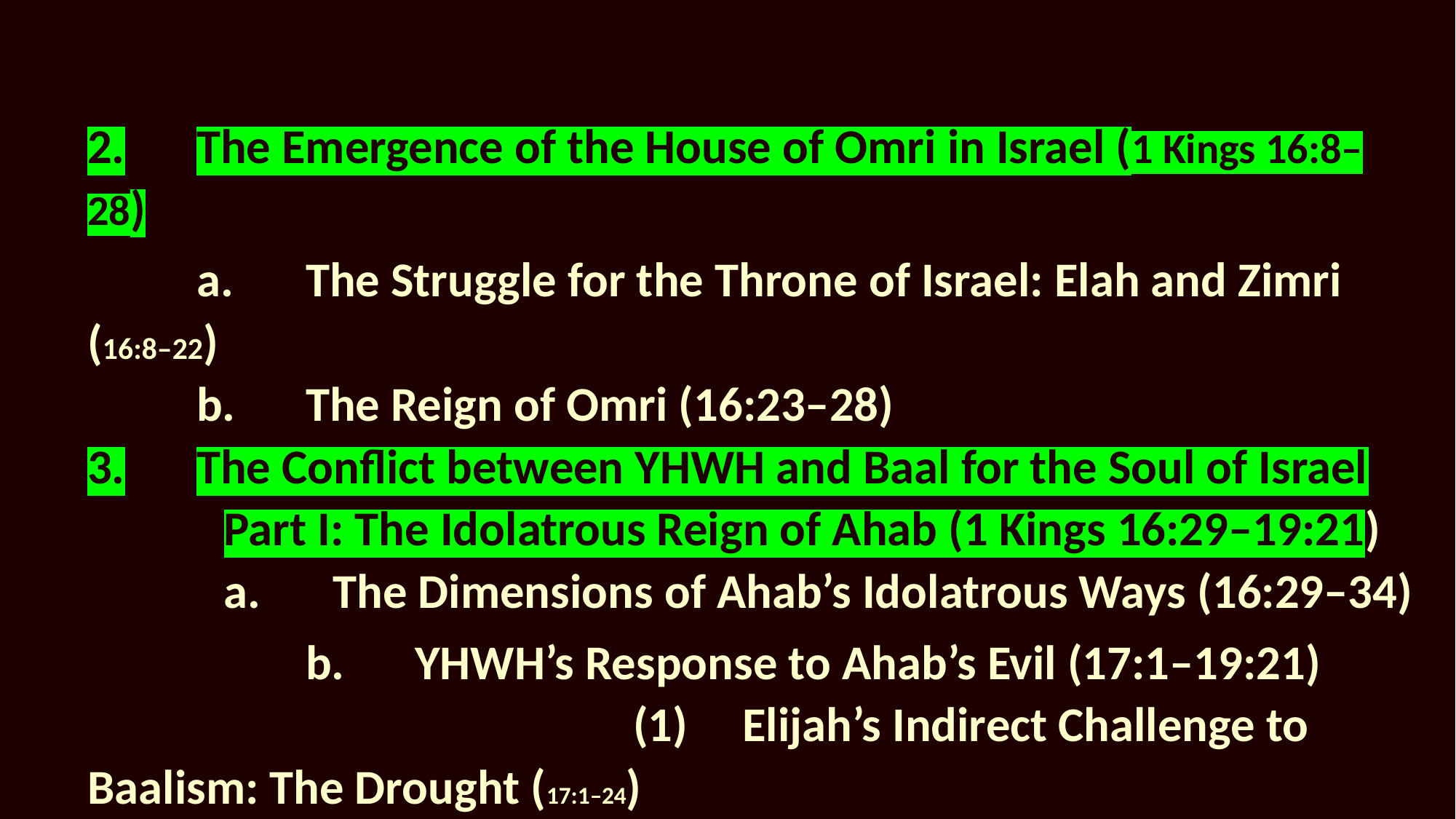

2.	The Emergence of the House of Omri in Israel (1 Kings 16:8–28)
	a.	The Struggle for the Throne of Israel: Elah and Zimri (16:8–22)
	b.	The Reign of Omri (16:23–28)
3.	The Conflict between YHWH and Baal for the Soul of Israel
	Part I: The Idolatrous Reign of Ahab (1 Kings 16:29–19:21)	a.	The Dimensions of Ahab’s Idolatrous Ways (16:29–34)
		b.	YHWH’s Response to Ahab’s Evil (17:1–19:21)
					(1)	Elijah’s Indirect Challenge to Baalism: The Drought (17:1–24)
					(2)	The Direct Challenge: The Contest on Mount Carmel between The Prophet of YHWH and the Prophets of Baal (18:1–46)